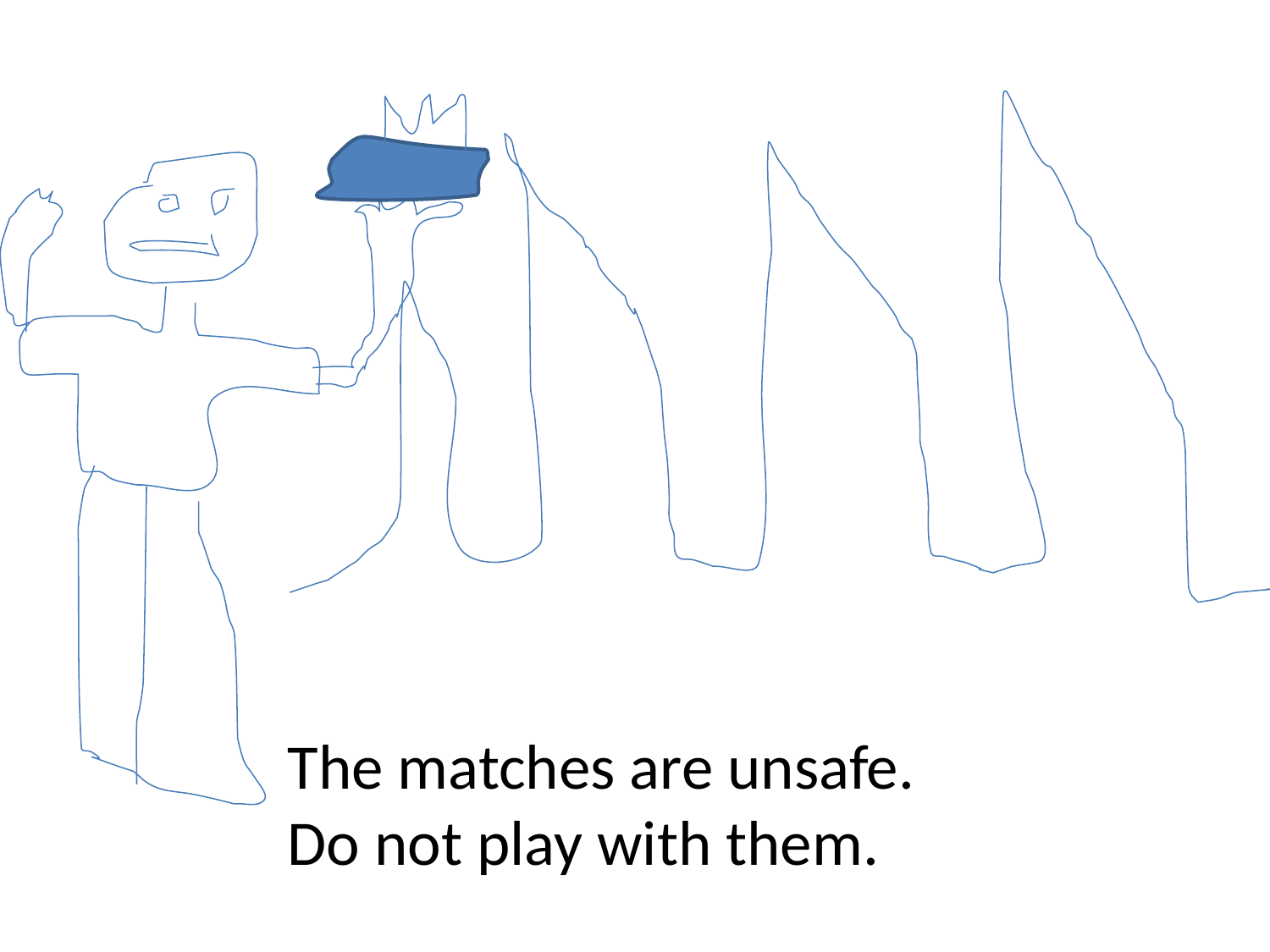

The matches are unsafe.  Do not play with them.